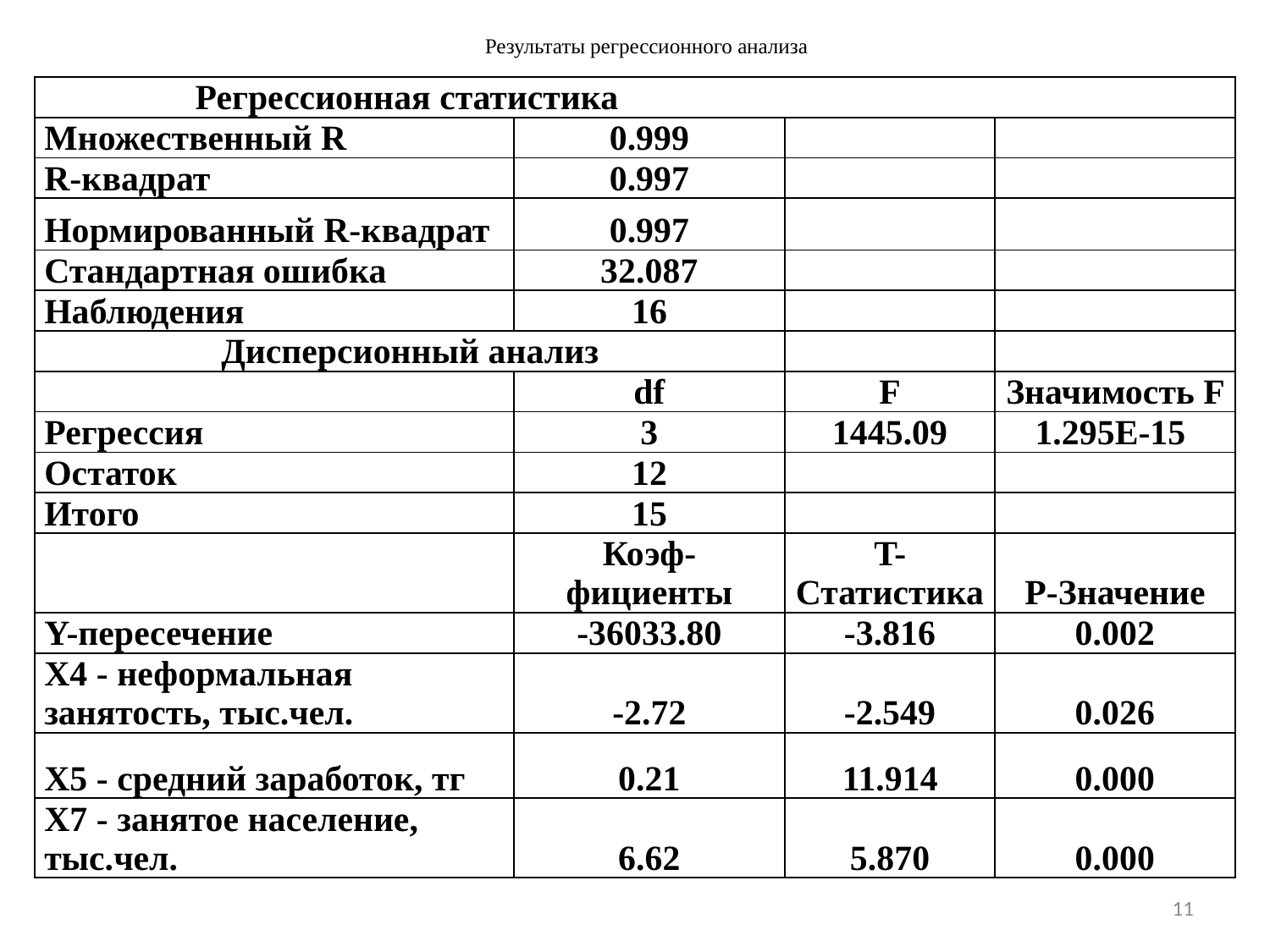

# Результаты регрессионного анализа
| Регрессионная статистика |  |  |  |
| --- | --- | --- | --- |
| Множественный R | 0.999 |  |  |
| R-квадрат | 0.997 |  |  |
| Нормированный R-квадрат | 0.997 |  |  |
| Стандартная ошибка | 32.087 |  |  |
| Наблюдения | 16 |  |  |
| Дисперсионный анализ |  |  |  |
|  | df | F | Значимость F |
| Регрессия | 3 | 1445.09 | 1.295E-15 |
| Остаток | 12 |  |  |
| Итого | 15 |  |  |
|  | Коэф-фициенты | T-Статистика | P-Значение |
| Y-пересечение | -36033.80 | -3.816 | 0.002 |
| Х4 - неформальная занятость, тыс.чел. | -2.72 | -2.549 | 0.026 |
| Х5 - средний заработок, тг | 0.21 | 11.914 | 0.000 |
| Х7 - занятое население, тыс.чел. | 6.62 | 5.870 | 0.000 |
11